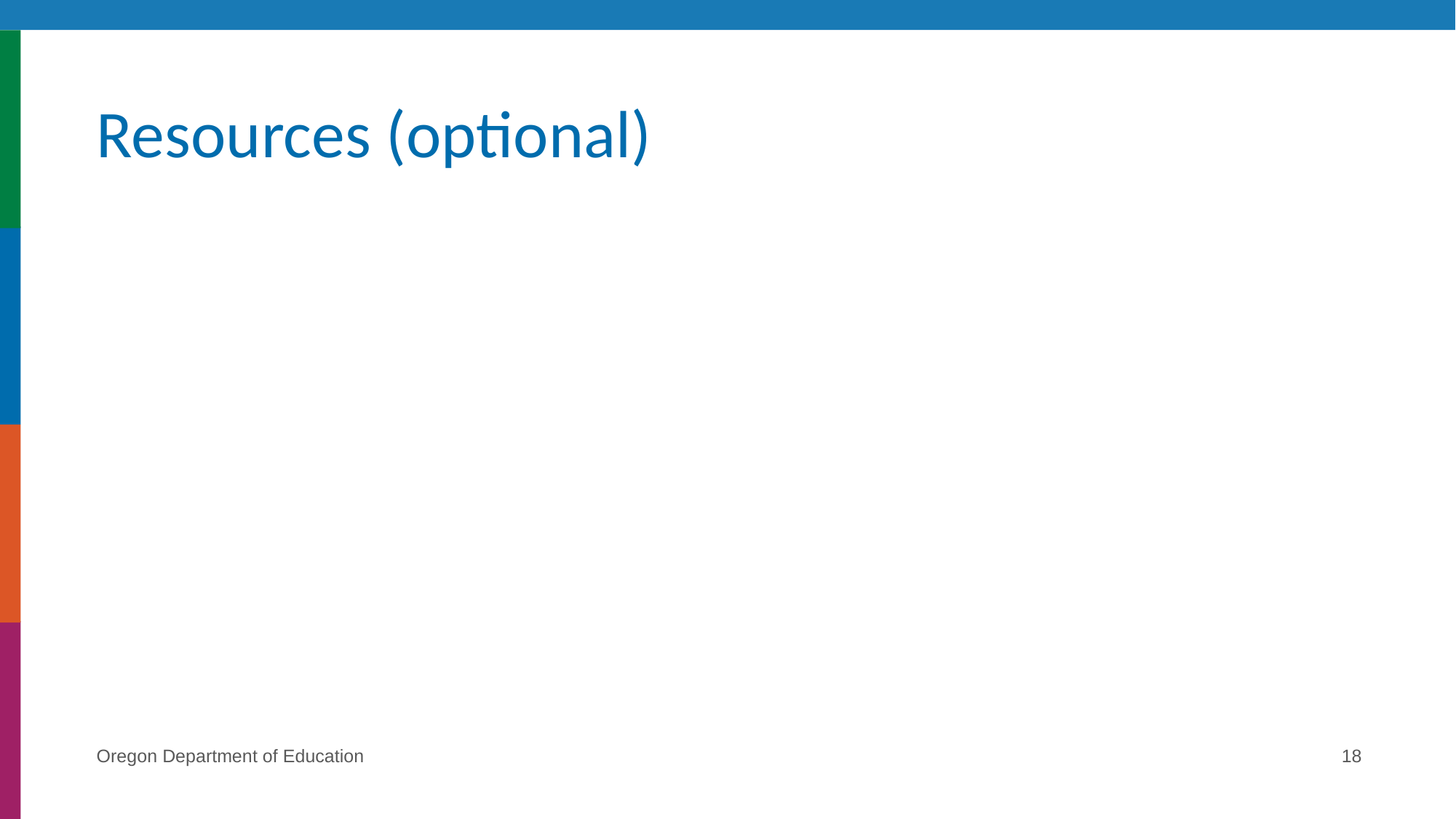

# Resources (optional)

Oregon Department of Education
18